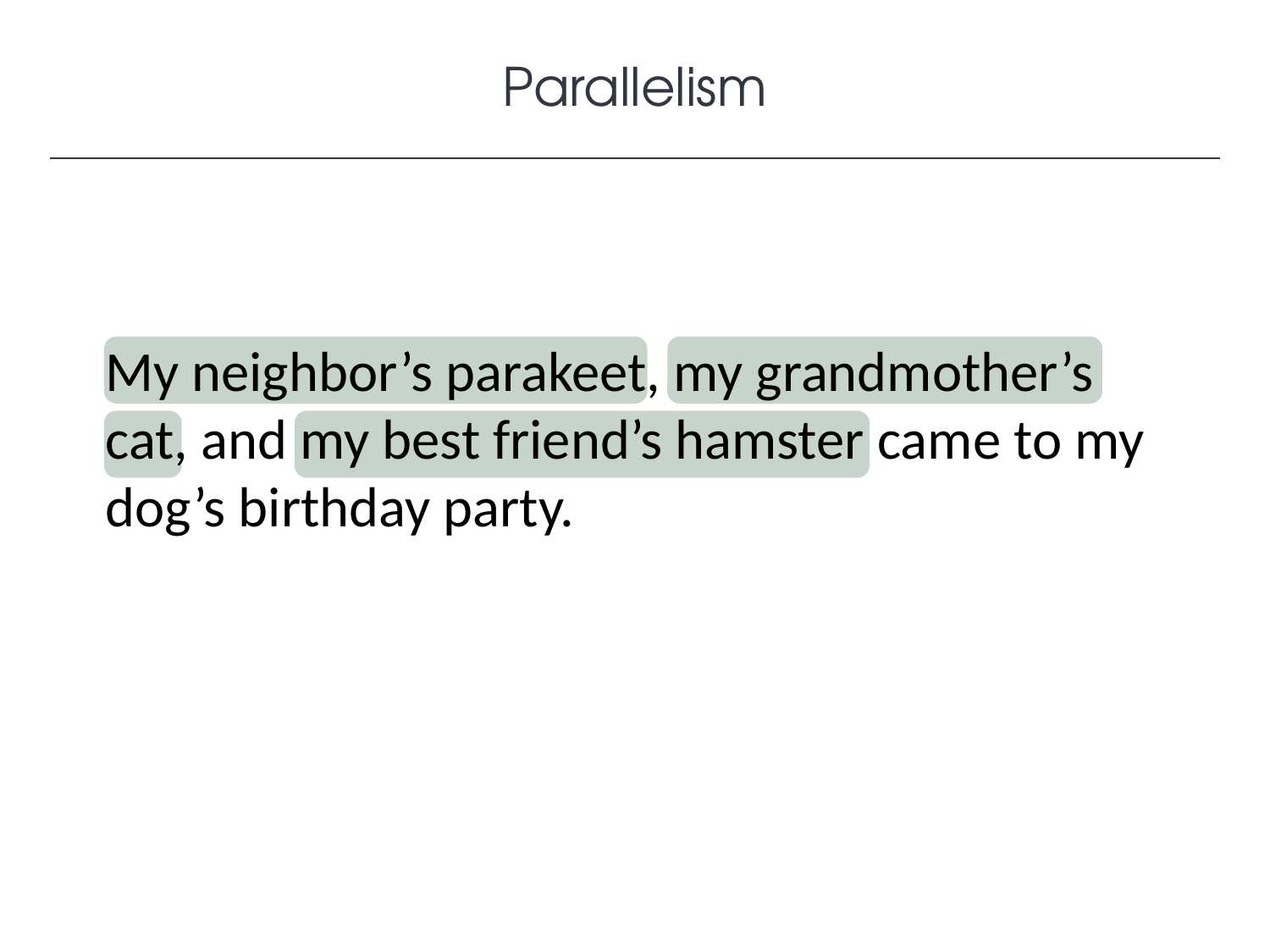

Parallelism
HAWKES LEARNING
My neighbor’s parakeet, my grandmother’s cat, and my best friend’s hamster came to my dog’s birthday party.